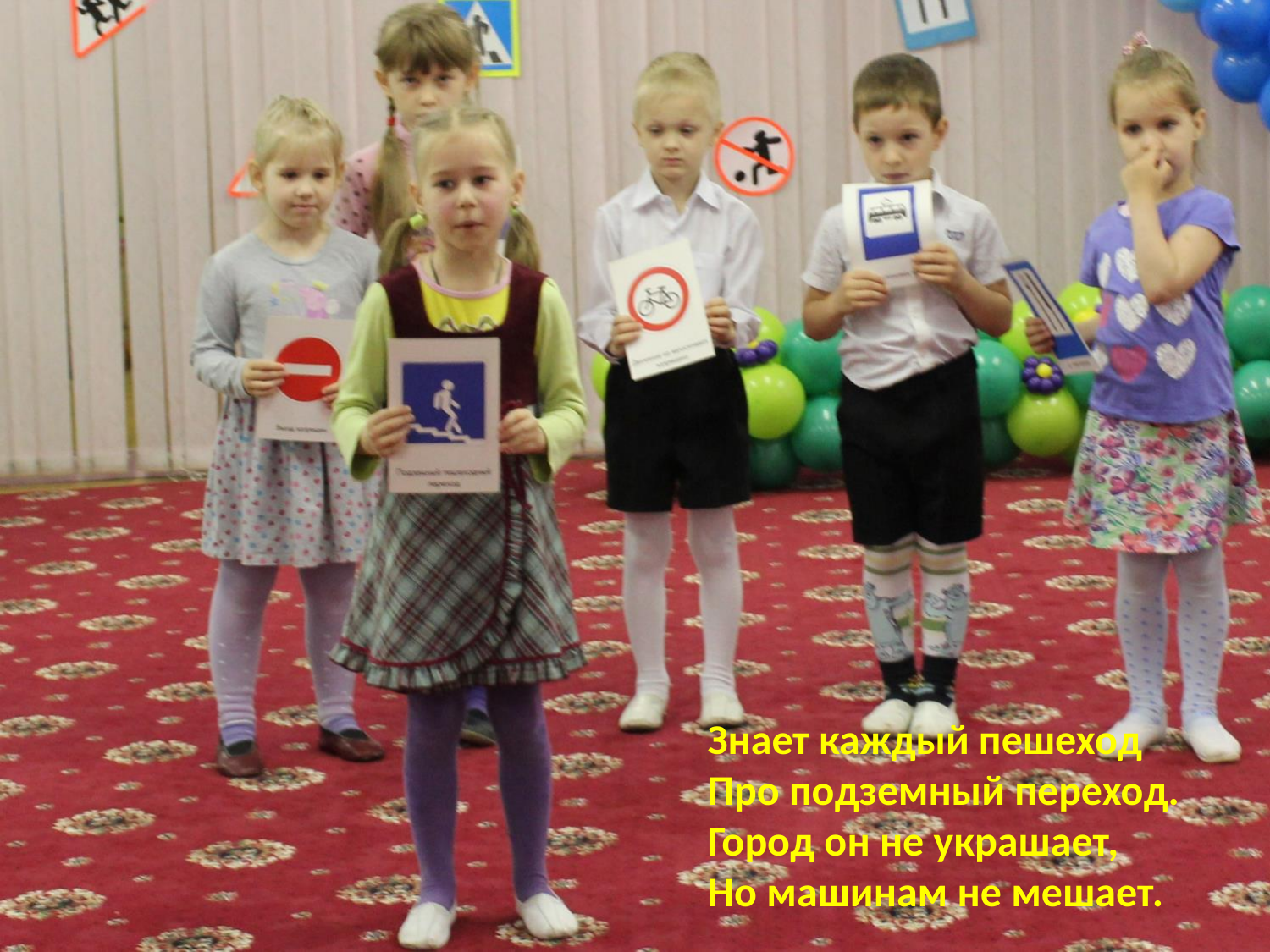

Знает каждый пешеход
Про подземный переход.
Город он не украшает,
Но машинам не мешает.